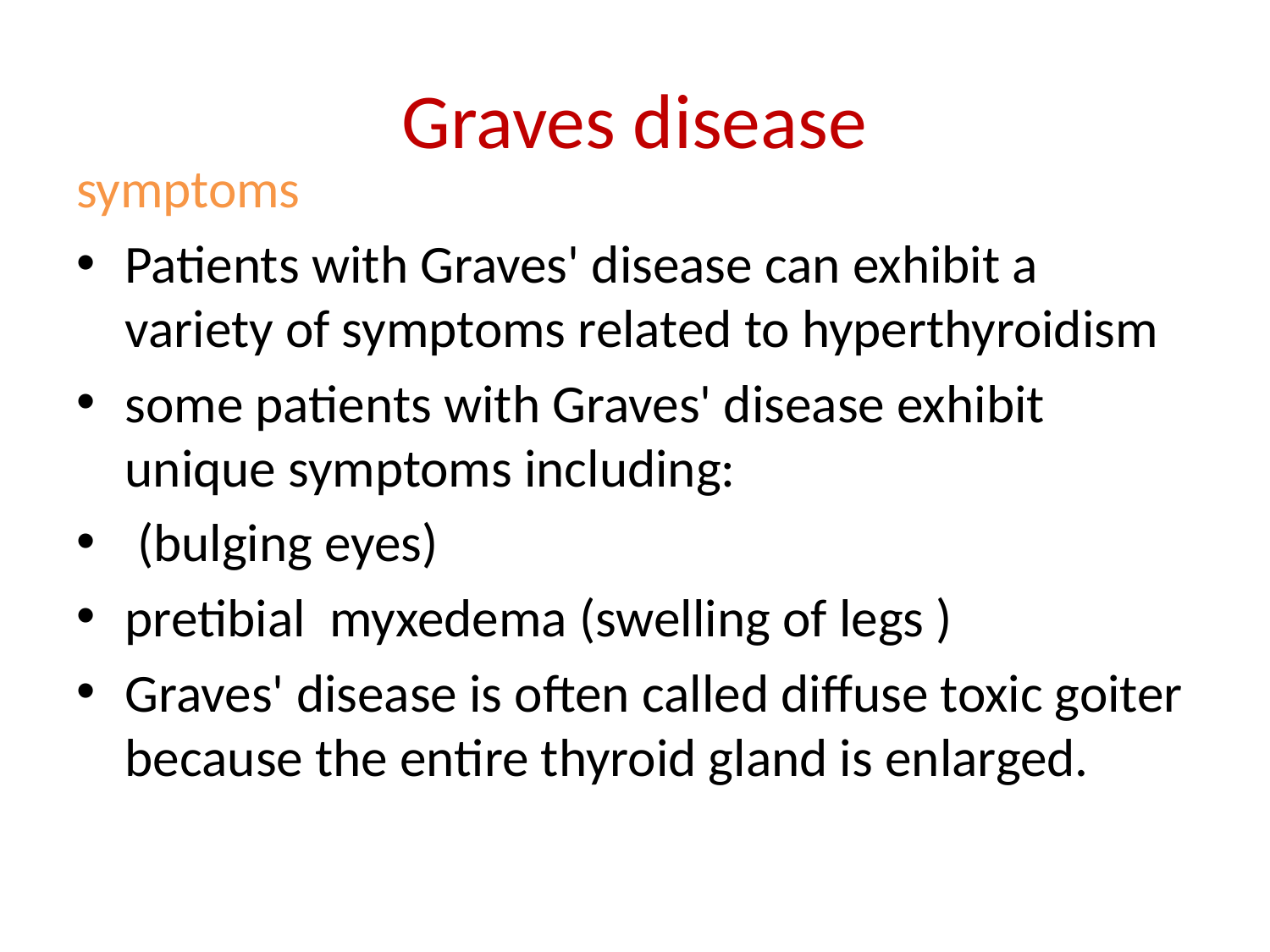

# Graves disease
symptoms
Patients with Graves' disease can exhibit a variety of symptoms related to hyperthyroidism
some patients with Graves' disease exhibit unique symptoms including:
 (bulging eyes)
pretibial  myxedema (swelling of legs )
Graves' disease is often called diffuse toxic goiter because the entire thyroid gland is enlarged.